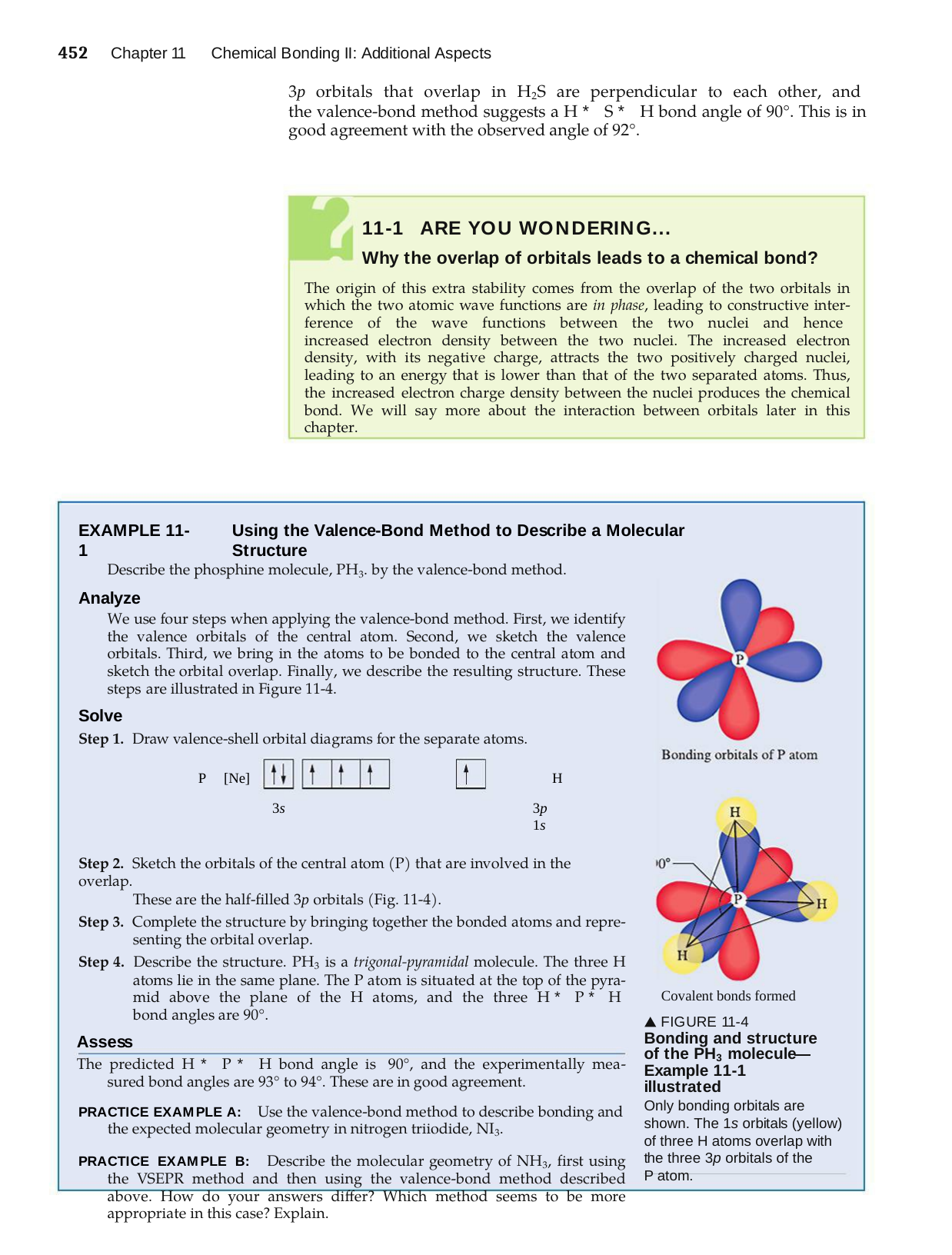

452	Chapter 11
Chemical Bonding II: Additional Aspects
3p  orbitals  that  overlap  in  H2S  are  perpendicular  to  each  other,  and  the valence-bond method suggests a H * S * H bond angle of 90°. This is in good agreement with the observed angle of 92°.
11-1   ARE YOU WONDERING...
Why the overlap of orbitals leads to a chemical bond?
The origin of this extra stability comes from the overlap of the two orbitals in which the two atomic wave functions are in phase, leading to constructive inter- ference  of  the  wave  functions  between  the  two  nuclei  and  hence  increased electron density between the two nuclei. The increased electron density, with its negative charge, attracts the two positively charged nuclei, leading to an energy that is lower than that of the two separated atoms. Thus, the increased electron charge density between the nuclei produces the chemical bond. We will say more about the interaction between orbitals later in this chapter.
EXAMPLE 11-1
Using the Valence-Bond Method to Describe a Molecular Structure
Describe the phosphine molecule, PH3. by the valence-bond method.
Analyze
We use four steps when applying the valence-bond method. First, we identify the valence orbitals of the central atom. Second, we sketch the valence orbitals. Third, we bring in the atoms to be bonded to the central atom and sketch the orbital overlap. Finally, we describe the resulting structure. These steps are illustrated in Figure 11-4.
Solve
Step 1.  Draw valence-shell orbital diagrams for the separate atoms.

P     [Ne]	H
3s	3p	1s

Step 2.  Sketch the orbitals of the central atom (P) that are involved in the overlap.
These are the half-filled 3p orbitals (Fig. 11-4).
Step 3.  Complete the structure by bringing together the bonded atoms and repre- senting the orbital overlap.
Step 4.  Describe the structure. PH3  is a trigonal-pyramidal molecule. The three H atoms lie in the same plane. The P atom is situated at the top of the pyra- mid  above  the  plane  of  the  H  atoms,  and  the  three  H * P * H  bond angles are 90°.
Assess
The predicted H * P * H bond angle is  90°, and the experimentally mea- sured bond angles are 93° to 94°. These are in good agreement.
PRACTICE EXAMPLE A:    Use the valence-bond method to describe bonding and the expected molecular geometry in nitrogen triiodide, NI3.
PRACTICE  EXAMPLE  B:    Describe the molecular geometry of NH3, first using the  VSEPR  method  and  then  using  the  valence-bond  method  described above.  How  do  your  answers  differ?  Which  method  seems  to  be  more appropriate in this case? Explain.
Covalent bonds formed
 FIGURE 11-4
Bonding and structure of the PH3 molecule Example 11-1 illustrated
Only bonding orbitals are shown. The 1s orbitals (yellow) of three H atoms overlap with the three 3p orbitals of the
P atom.